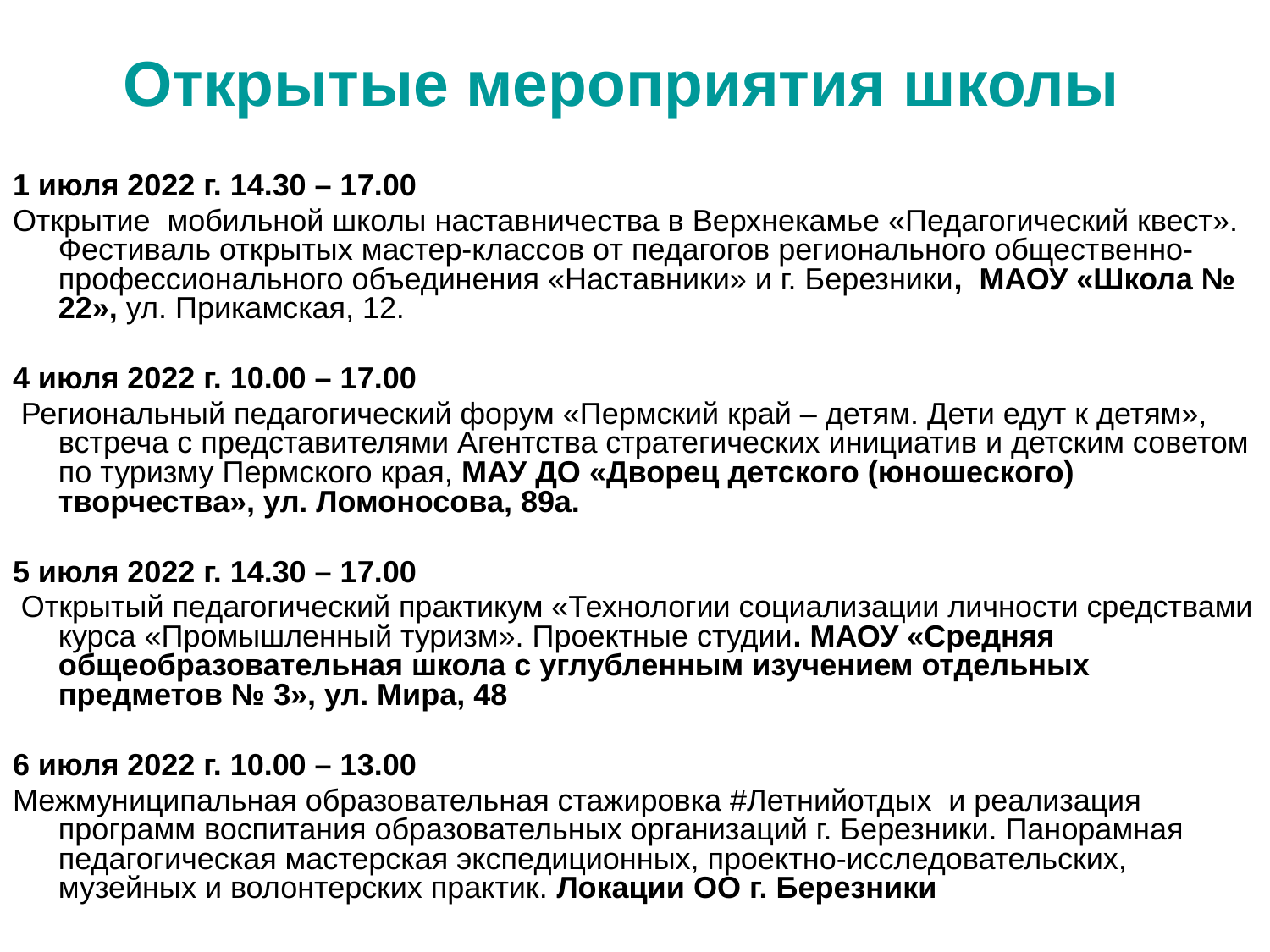

# Открытые мероприятия школы
1 июля 2022 г. 14.30 – 17.00
Открытие  мобильной школы наставничества в Верхнекамье «Педагогический квест». Фестиваль открытых мастер-классов от педагогов регионального общественно-профессионального объединения «Наставники» и г. Березники,  МАОУ «Школа № 22», ул. Прикамская, 12.

4 июля 2022 г. 10.00 – 17.00
 Региональный педагогический форум «Пермский край – детям. Дети едут к детям», встреча с представителями Агентства стратегических инициатив и детским советом по туризму Пермского края, МАУ ДО «Дворец детского (юношеского) творчества», ул. Ломоносова, 89а.

5 июля 2022 г. 14.30 – 17.00
 Открытый педагогический практикум «Технологии социализации личности средствами курса «Промышленный туризм». Проектные студии. МАОУ «Средняя общеобразовательная школа с углубленным изучением отдельных предметов № 3», ул. Мира, 48

6 июля 2022 г. 10.00 – 13.00
Межмуниципальная образовательная стажировка #Летнийотдых  и реализация программ воспитания образовательных организаций г. Березники. Панорамная педагогическая мастерская экспедиционных, проектно-исследовательских, музейных и волонтерских практик. Локации ОО г. Березники